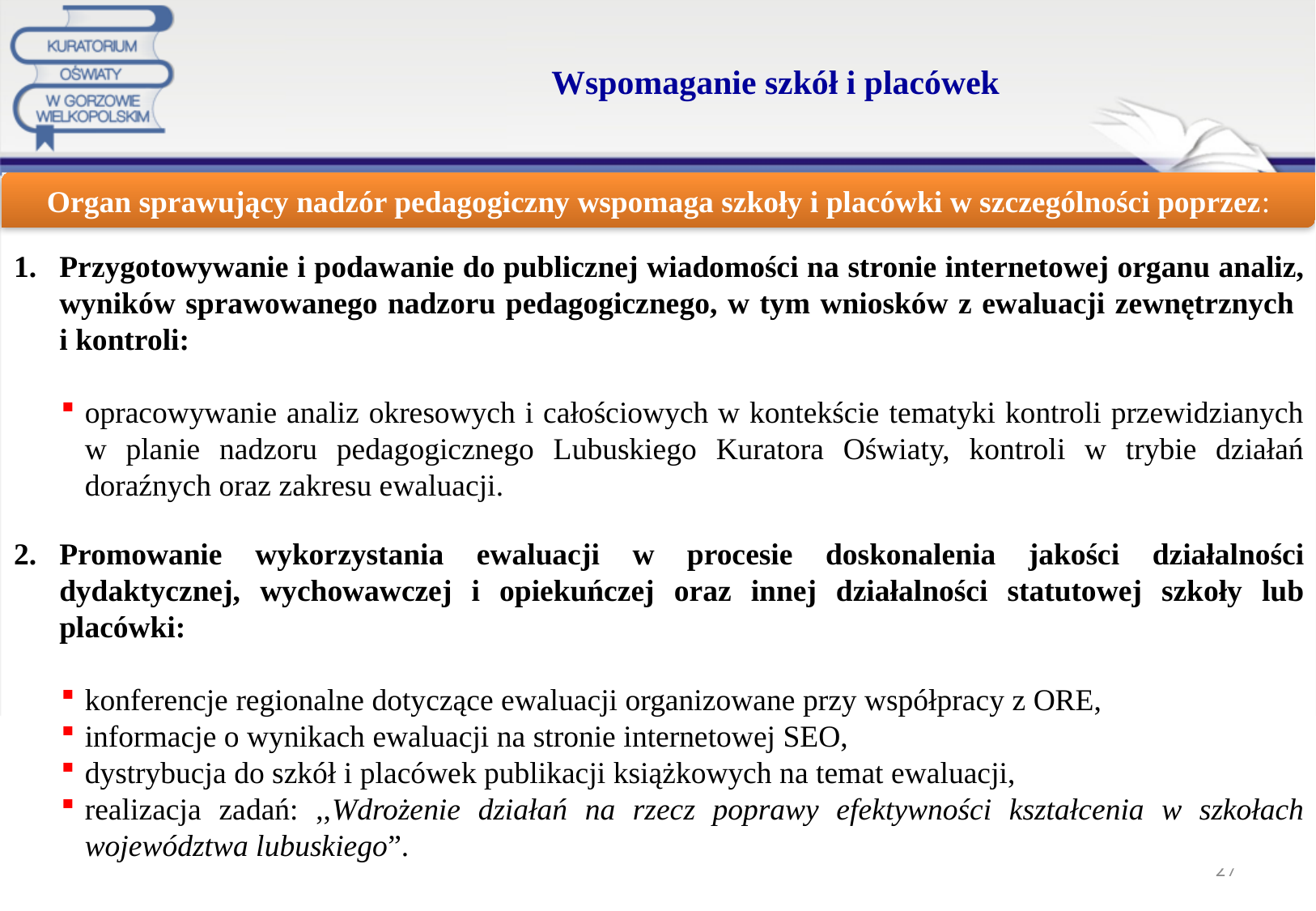

# Wspomaganie szkół i placówek

Przygotowywanie i podawanie do publicznej wiadomości na stronie internetowej organu analiz, wyników sprawowanego nadzoru pedagogicznego, w tym wniosków z ewaluacji zewnętrznych
i kontroli:

opracowywanie analiz okresowych i całościowych w kontekście tematyki kontroli przewidzianych w planie nadzoru pedagogicznego Lubuskiego Kuratora Oświaty, kontroli w trybie działań
doraźnych oraz zakresu ewaluacji.

Promowanie wykorzystania ewaluacji w procesie doskonalenia jakości działalności dydaktycznej, wychowawczej i opiekuńczej oraz innej działalności statutowej szkoły lub placówki:

konferencje regionalne dotyczące ewaluacji organizowane przy współpracy z ORE,
informacje o wynikach ewaluacji na stronie internetowej SEO,
dystrybucja do szkół i placówek publikacji książkowych na temat ewaluacji,
realizacja zadań: ,,Wdrożenie działań na rzecz poprawy efektywności kształcenia w szkołach województwa lubuskiego”.
Organ sprawujący nadzór pedagogiczny wspomaga szkoły i placówki w szczególności poprzez:
27